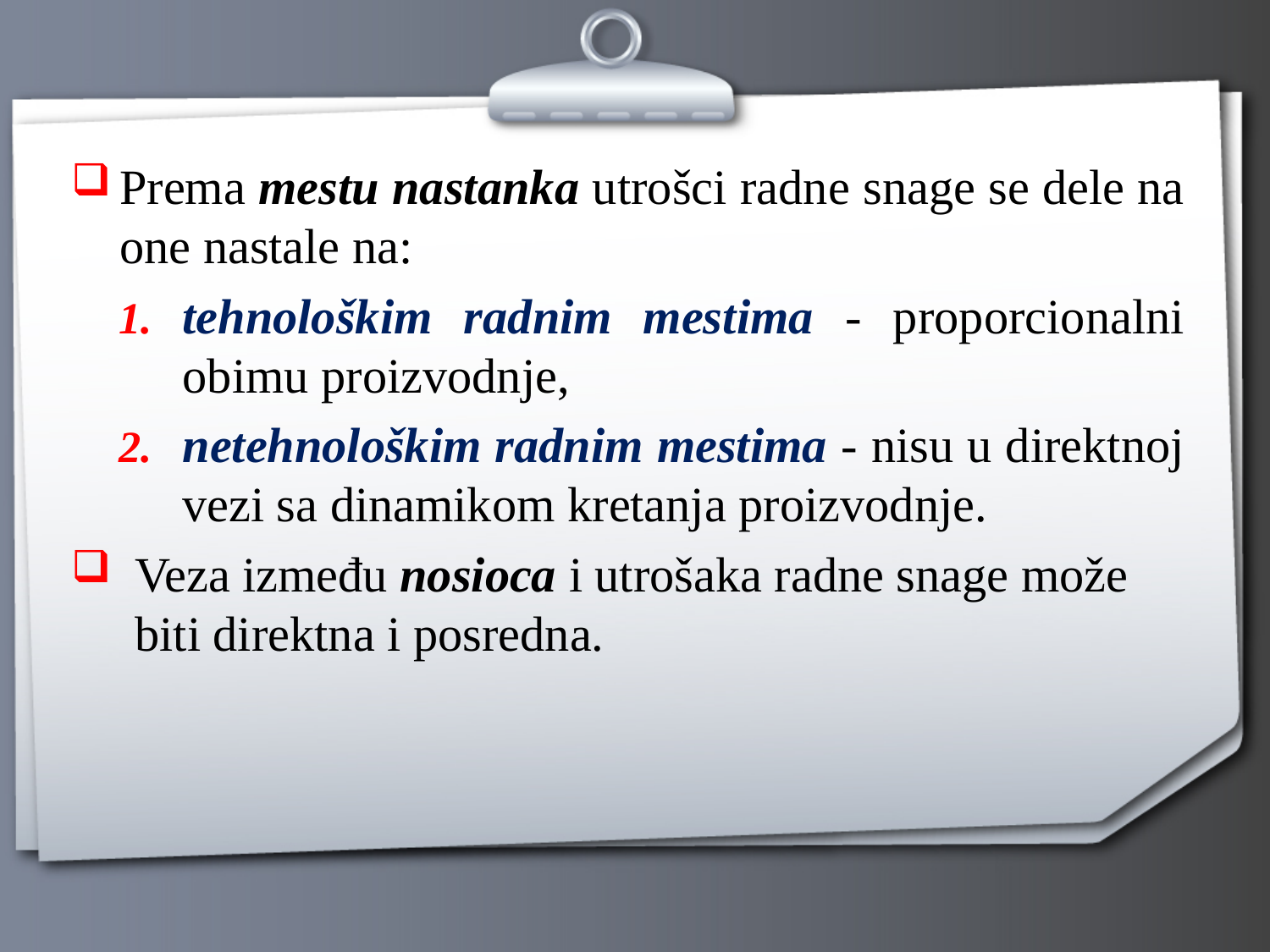

Prema mestu nastanka utrošci radne snage se dele na one nastale na:
tehnološkim radnim mestima - proporcionalni obimu proizvodnje,
netehnološkim radnim mestima - nisu u direktnoj vezi sa dinamikom kretanja proizvodnje.
Veza između nosioca i utrošaka radne snage može biti direktna i posredna.